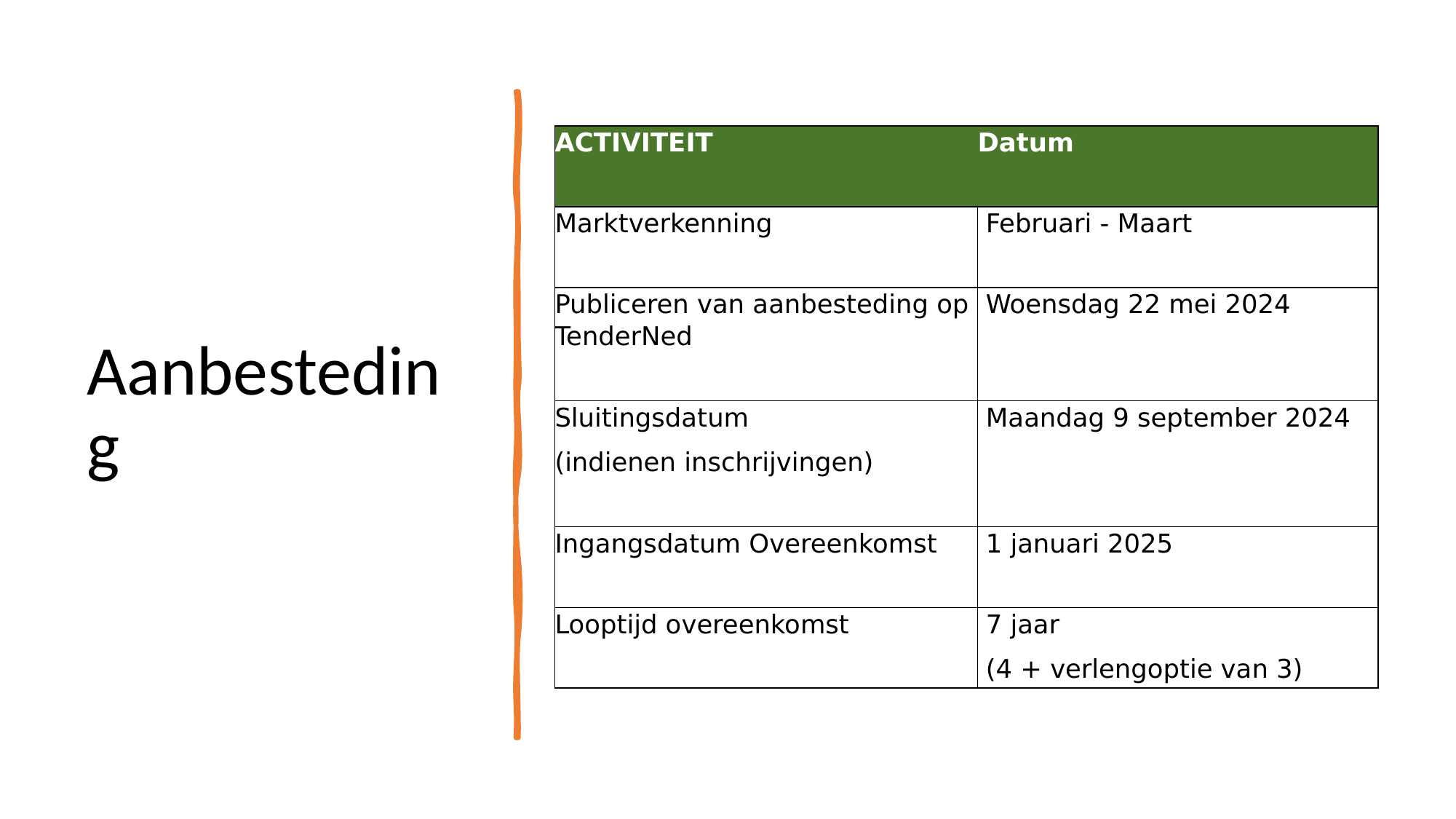

# Aanbesteding
| ACTIVITEIT | Datum |
| --- | --- |
| Marktverkenning | Februari - Maart |
| Publiceren van aanbesteding op TenderNed | Woensdag 22 mei 2024 |
| Sluitingsdatum (indienen inschrijvingen) | Maandag 9 september 2024 |
| Ingangsdatum Overeenkomst | 1 januari 2025 |
| Looptijd overeenkomst | 7 jaar (4 + verlengoptie van 3) |